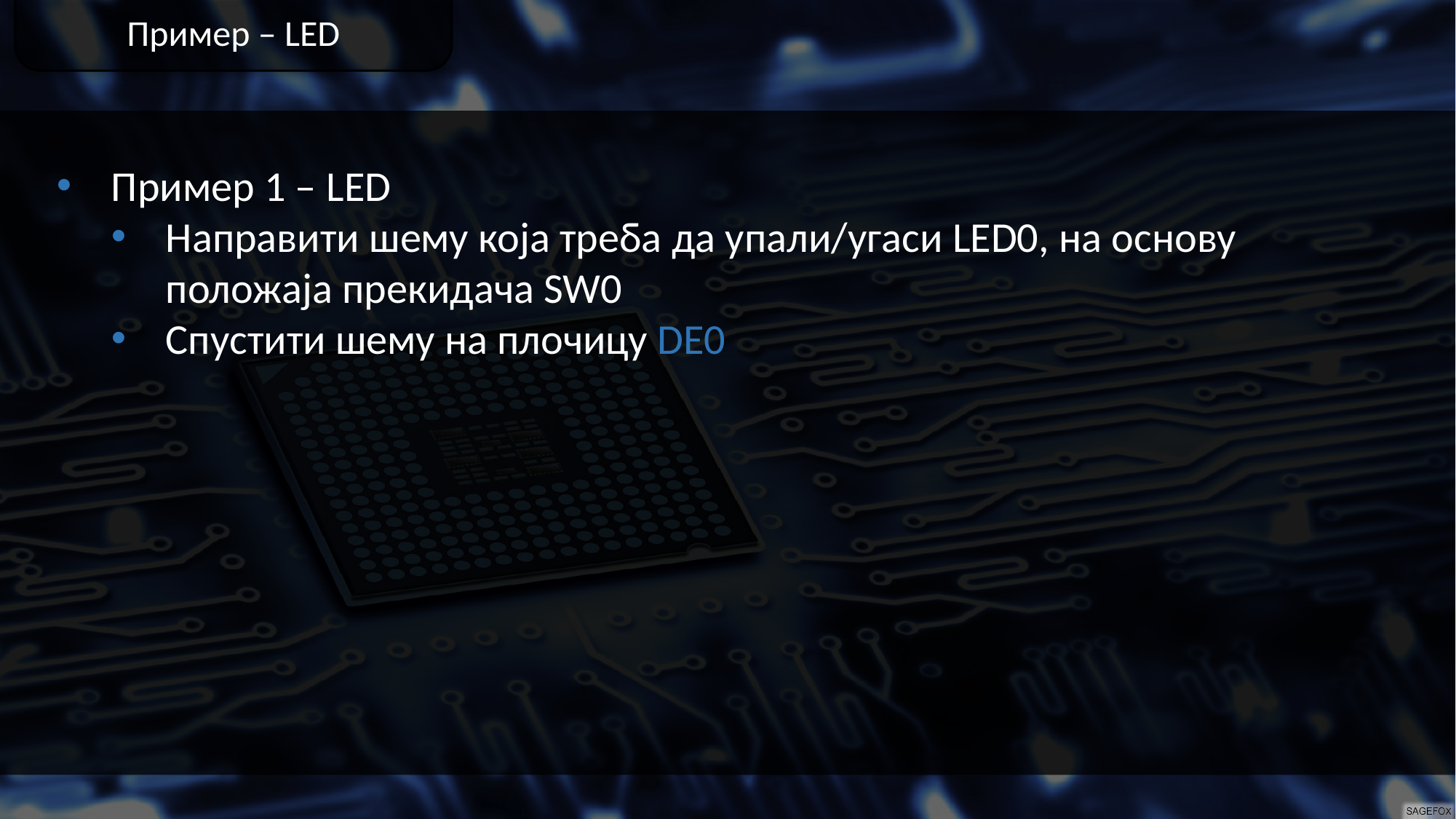

Пример – LED

Пример 1 – LED
Направити шему која треба да упали/угаси LED0, на основу положаја прекидача SW0
Спустити шему на плочицу DE0